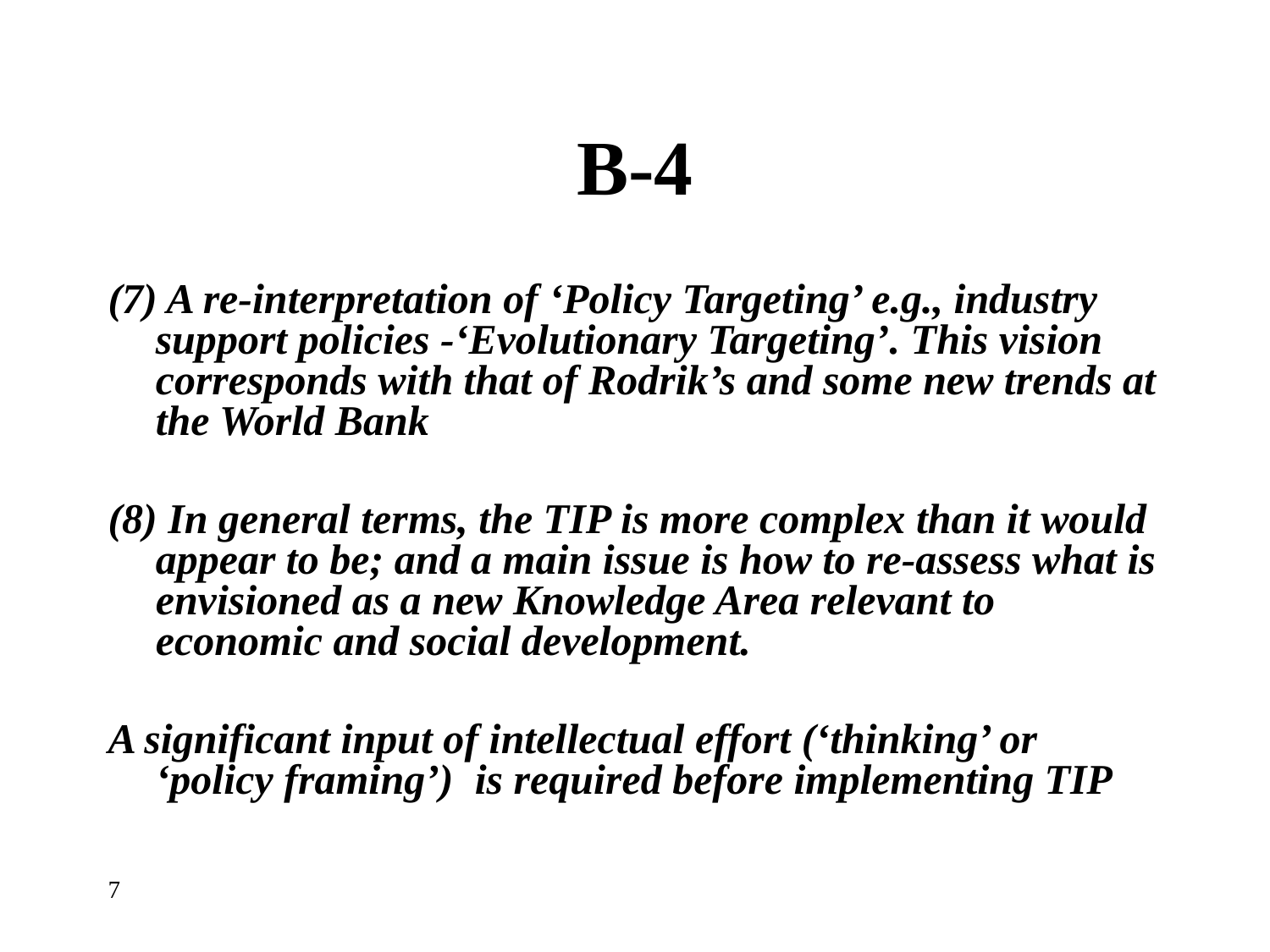

# B-4
(7) A re-interpretation of ‘Policy Targeting’ e.g., industry support policies -‘Evolutionary Targeting’. This vision corresponds with that of Rodrik’s and some new trends at the World Bank

(8) In general terms, the TIP is more complex than it would appear to be; and a main issue is how to re-assess what is envisioned as a new Knowledge Area relevant to economic and social development.

A significant input of intellectual effort (‘thinking’ or ‘policy framing’)  is required before implementing TIP

7